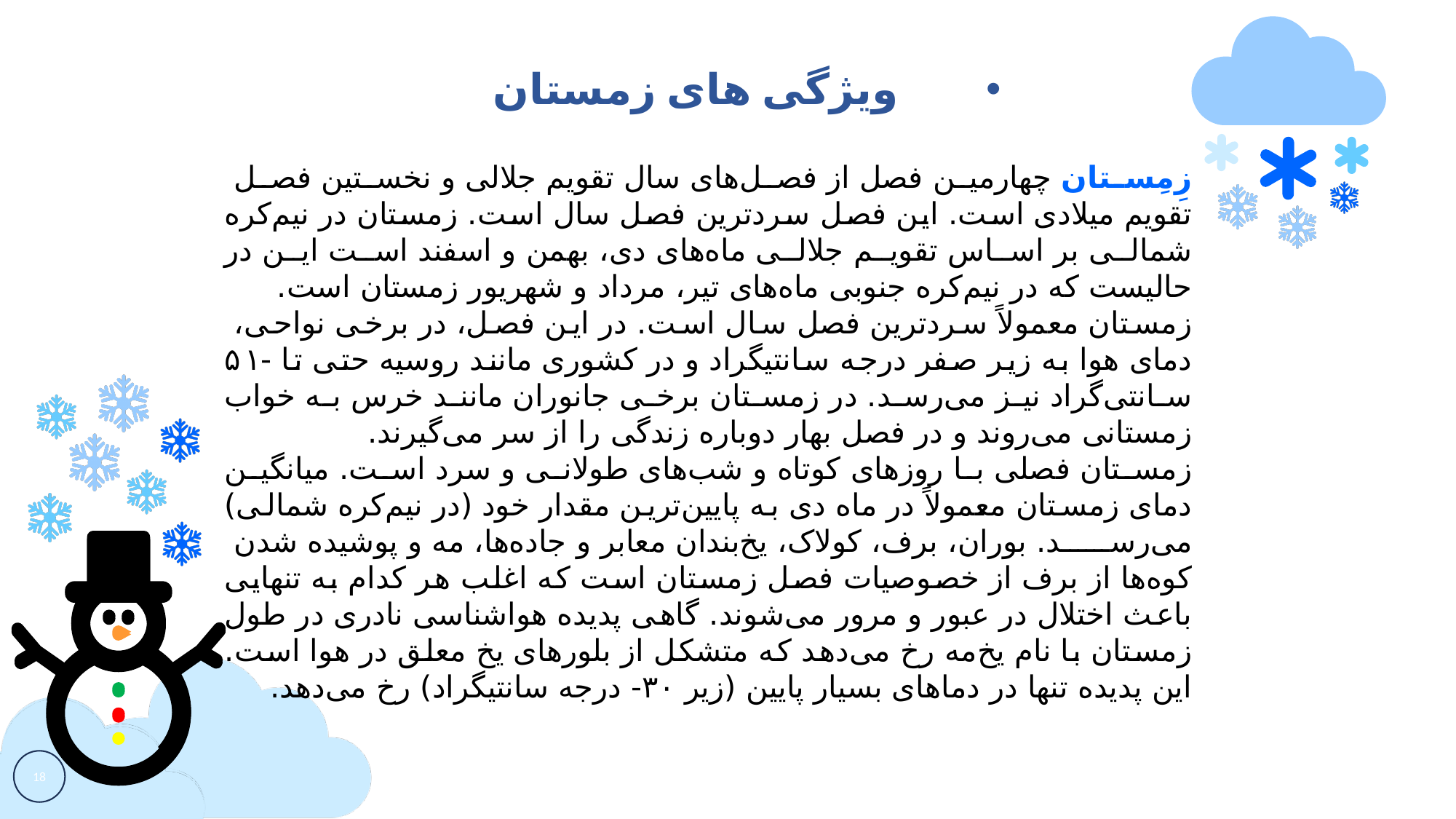

# ویژگی های زمستان
زِمِستان چهارمین فصل از فصل‌های سال تقویم جلالی و نخستین فصل تقویم میلادی است. این فصل سردترین فصل سال است. زمستان در نیم‌کره شمالی بر اساس تقویم جلالی ماه‌های دی، بهمن و اسفند است این در حالیست که در نیم‌کره جنوبی ماه‌های تیر، مرداد و شهریور زمستان است.
زمستان معمولاً سردترین فصل سال است. در این فصل، در برخی نواحی، دمای هوا به زیر صفر درجه سانتیگراد و در کشوری مانند روسیه حتی تا -۵۱ سانتی‌گراد نیز می‌رسد. در زمستان برخی جانوران مانند خرس به خواب زمستانی می‌روند و در فصل بهار دوباره زندگی را از سر می‌گیرند.
زمستان فصلی با روزهای کوتاه و شب‌های طولانی و سرد است. میانگین دمای زمستان معمولاً در ماه دی به پایین‌ترین مقدار خود (در نیم‌کره شمالی) می‌رسد. بوران، برف، کولاک، یخ‌بندان معابر و جاده‌ها، مه و پوشیده شدن کوه‌ها از برف از خصوصیات فصل زمستان است که اغلب هر کدام به تنهایی باعث اختلال در عبور و مرور می‌شوند. گاهی پدیده هواشناسی نادری در طول زمستان با نام یخ‌مه رخ می‌دهد که متشکل از بلورهای یخ معلق در هوا است. این پدیده تنها در دماهای بسیار پایین (زیر ۳۰- درجه سانتیگراد) رخ می‌دهد.

18